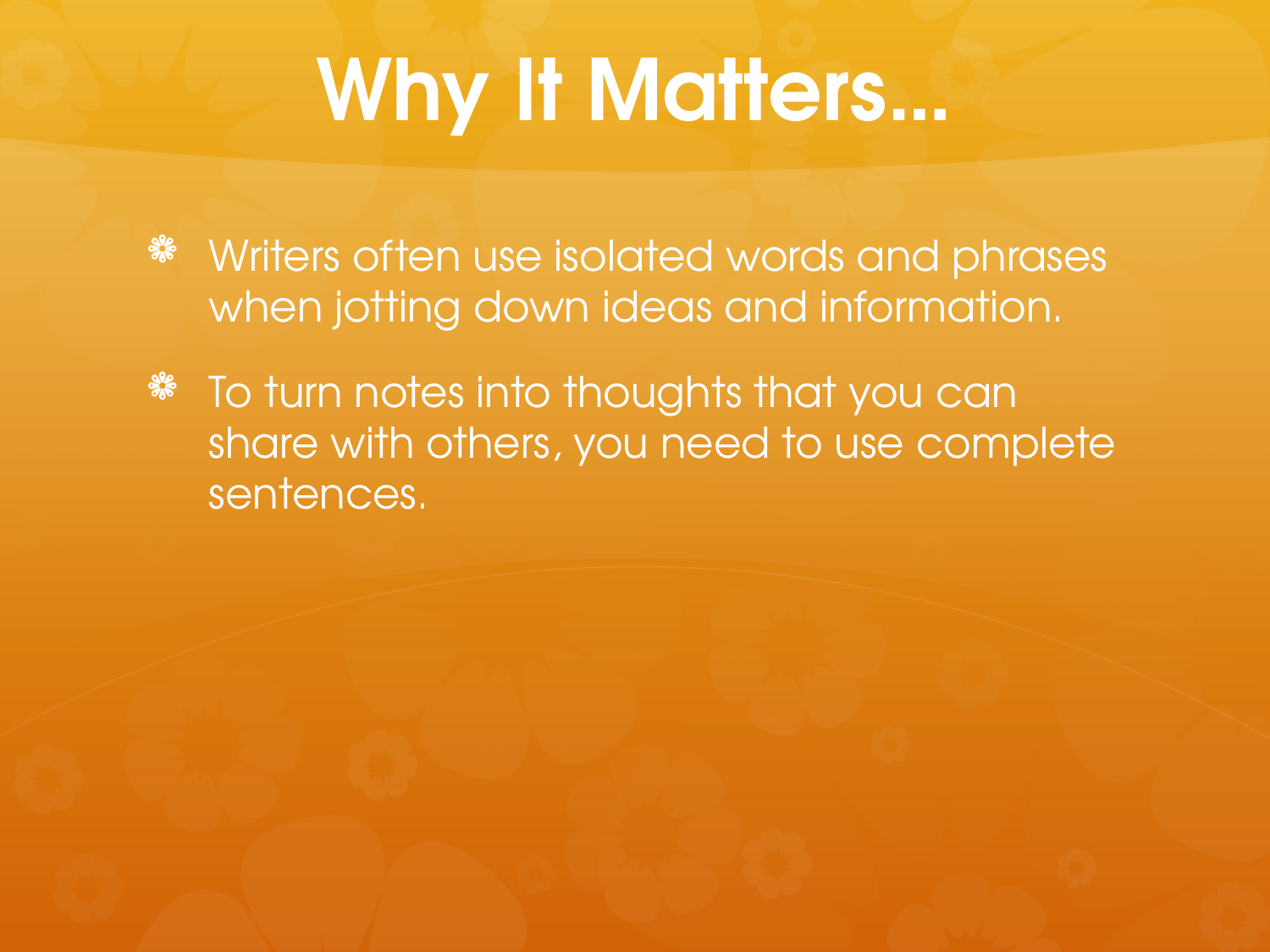

# Why It Matters…
Writers often use isolated words and phrases when jotting down ideas and information.
To turn notes into thoughts that you can share with others, you need to use complete sentences.